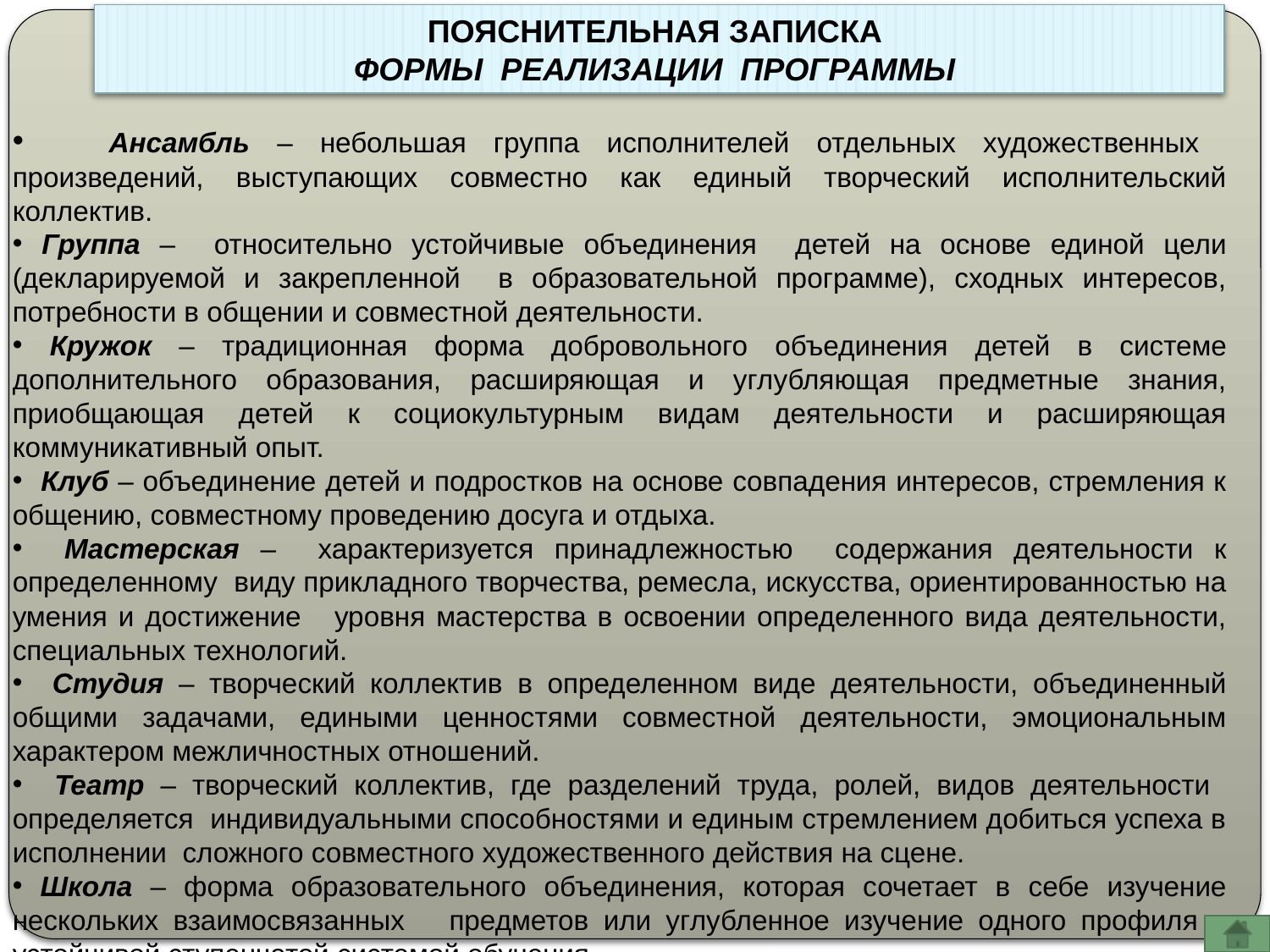

ПОЯСНИТЕЛЬНАЯ ЗАПИСКА
ФОРМЫ  РЕАЛИЗАЦИИ  ПРОГРАММЫ
   Ансамбль – небольшая группа исполнителей отдельных художественных  произведений, выступающих совместно как единый творческий исполнительский коллектив.
 Группа –  относительно устойчивые объединения  детей на основе единой цели (декларируемой и закрепленной  в образовательной программе), сходных интересов, потребности в общении и совместной деятельности.
 Кружок – традиционная форма добровольного объединения детей в системе дополнительного образования, расширяющая и углубляющая предметные знания, приобщающая детей к социокультурным видам деятельности и расширяющая коммуникативный опыт.
  Клуб – объединение детей и подростков на основе совпадения интересов, стремления к общению, совместному проведению досуга и отдыха.
  Мастерская –  характеризуется принадлежностью  содержания деятельности к определенному  виду прикладного творчества, ремесла, искусства, ориентированностью на умения и достижение   уровня мастерства в освоении определенного вида деятельности, специальных технологий.
  Студия – творческий коллектив в определенном виде деятельности, объединенный общими задачами, едиными ценностями совместной деятельности, эмоциональным характером межличностных отношений.
  Театр – творческий коллектив, где разделений труда, ролей, видов деятельности  определяется  индивидуальными способностями и единым стремлением добиться успеха в исполнении  сложного совместного художественного действия на сцене.
 Школа – форма образовательного объединения, которая сочетает в себе изучение нескольких взаимосвязанных   предметов или углубленное изучение одного профиля с устойчивой ступенчатой системой обучения.